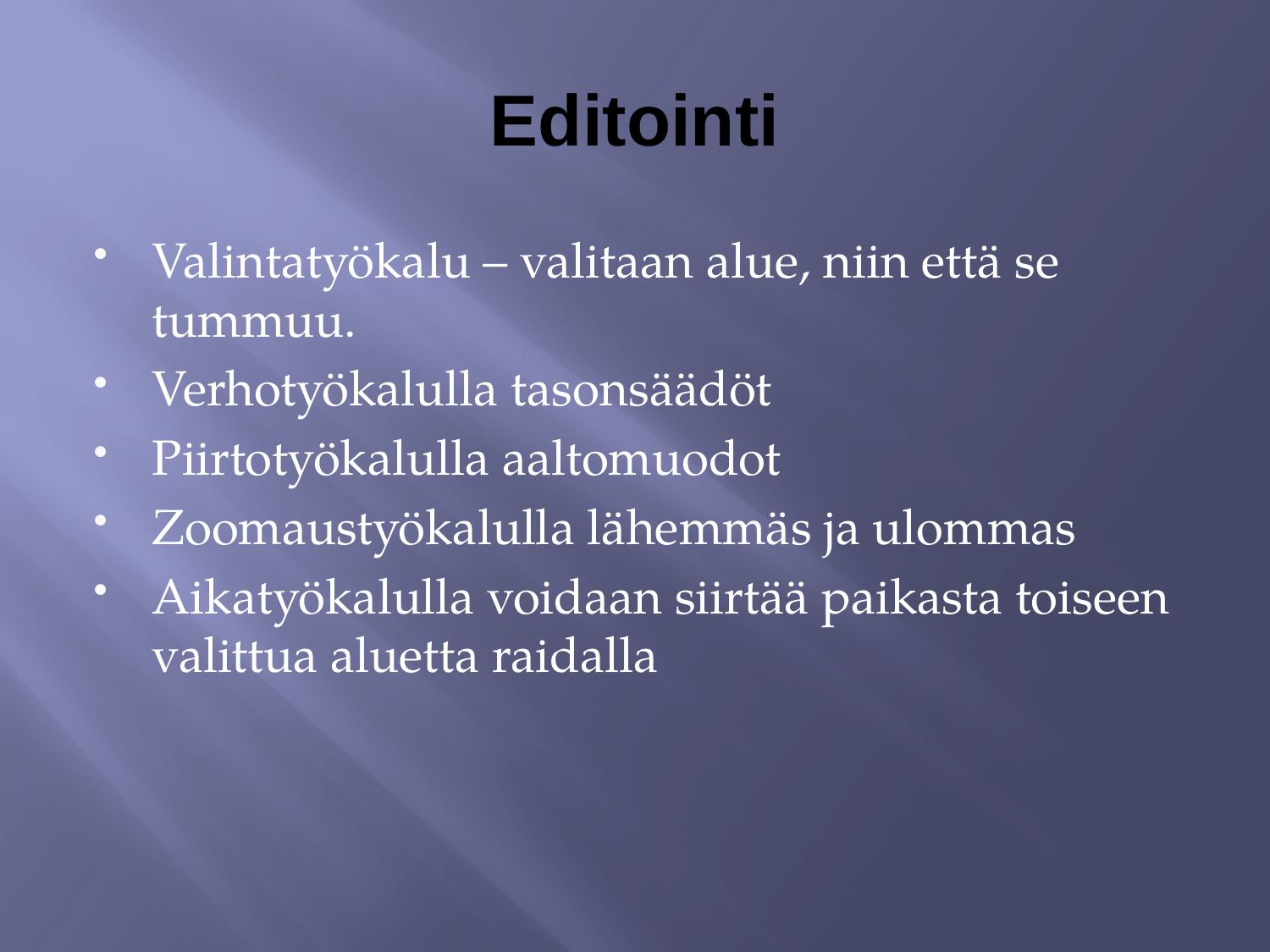

# Editointi
Valintatyökalu – valitaan alue, niin että se tummuu.
Verhotyökalulla tasonsäädöt
Piirtotyökalulla aaltomuodot
Zoomaustyökalulla lähemmäs ja ulommas
Aikatyökalulla voidaan siirtää paikasta toiseen valittua aluetta raidalla